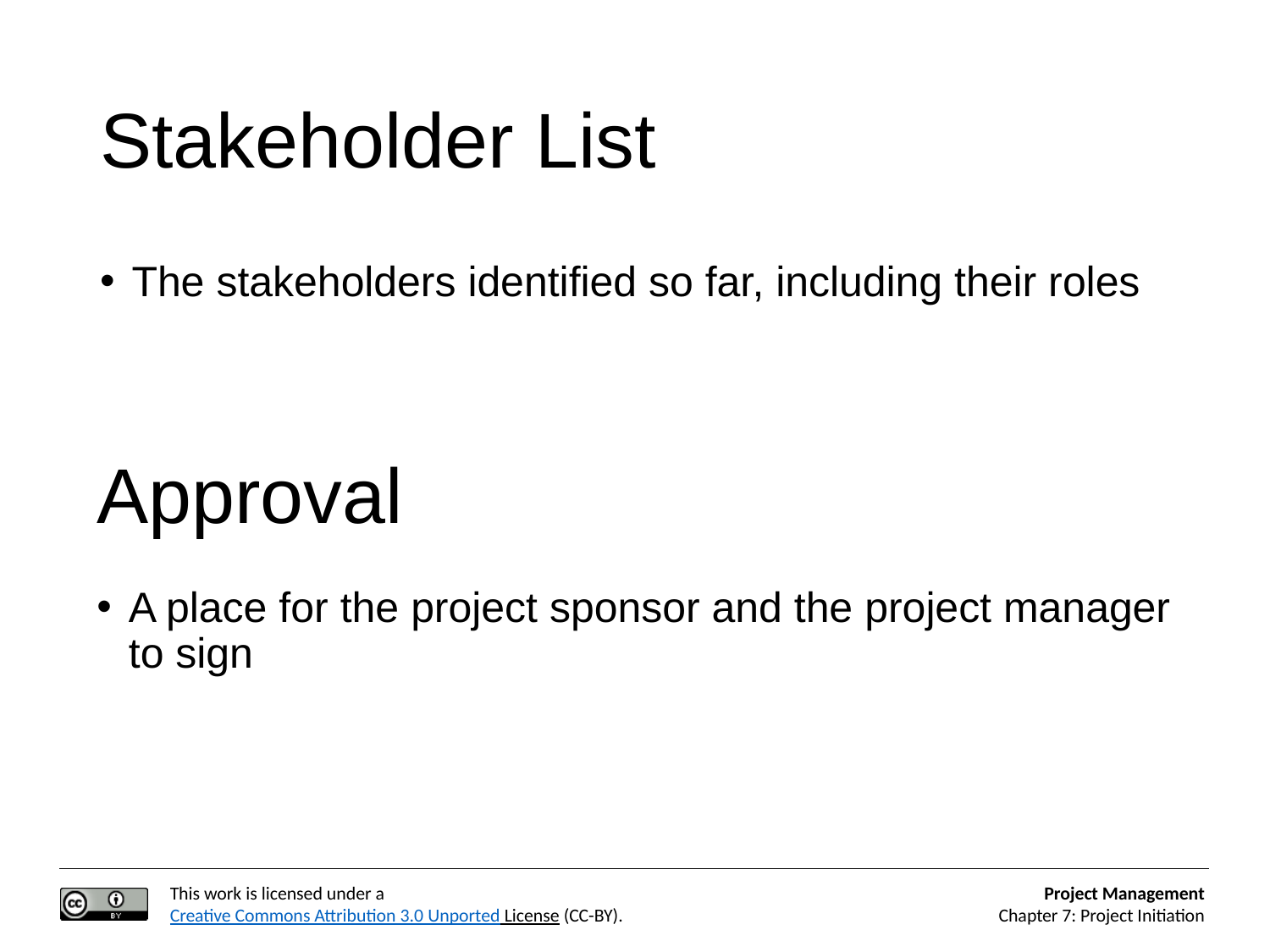

# Stakeholder List
The stakeholders identified so far, including their roles
Approval
A place for the project sponsor and the project manager to sign